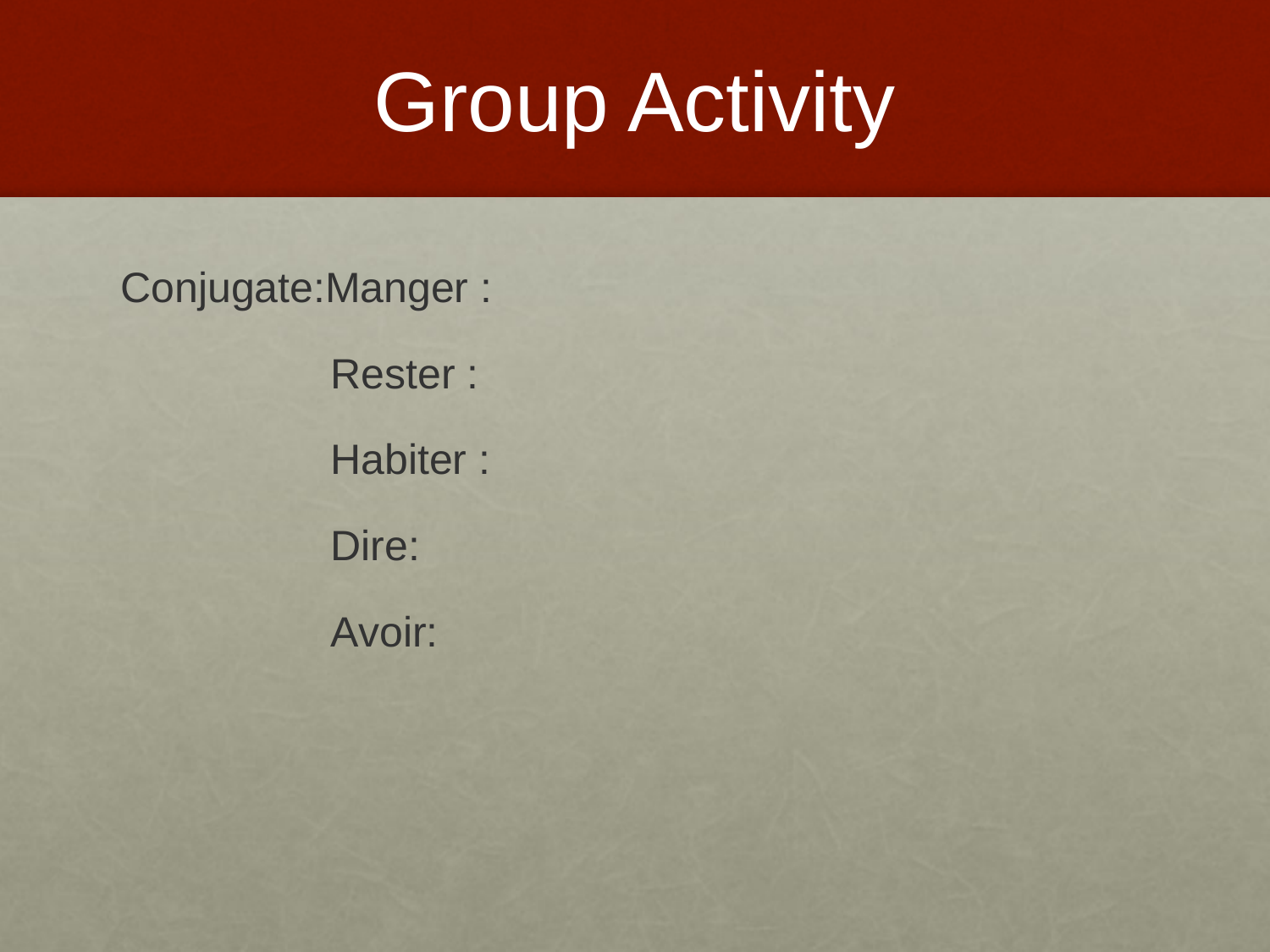

# Group Activity
Conjugate:Manger :
	       Rester :
	       Habiter :
	       Dire:
	       Avoir: